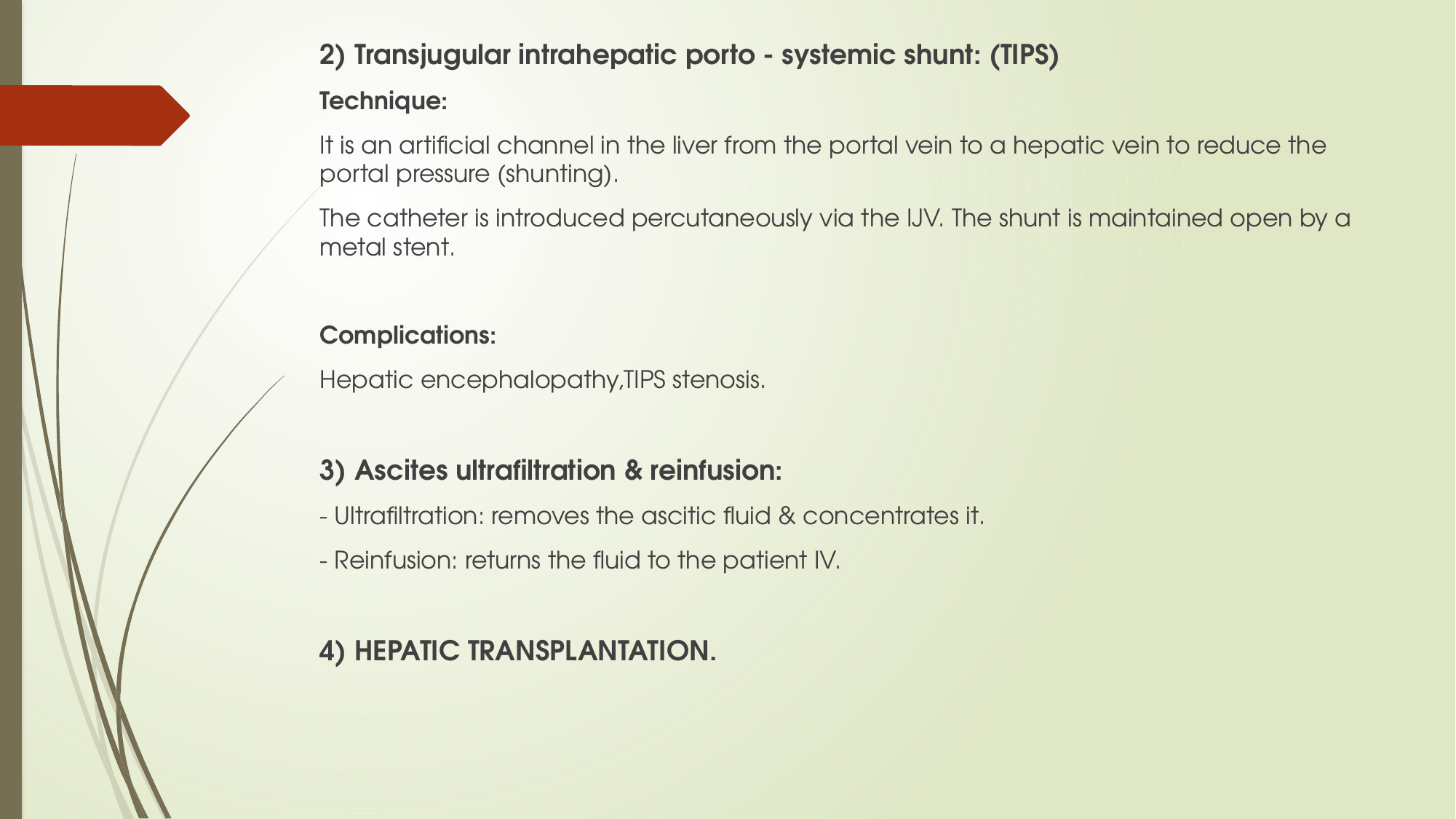

2) Transjugular intrahepatic porto - systemic shunt: (TIPS)
Technique:
It is an artificial channel in the liver from the portal vein to a hepatic vein to reduce the portal pressure (shunting).
The catheter is introduced percutaneously via the IJV. The shunt is maintained open by a metal stent.

Complications:
Hepatic encephalopathy,TIPS stenosis.

3) Ascites ultrafiltration & reinfusion:
- Ultrafiltration: removes the ascitic fluid & concentrates it.
- Reinfusion: returns the fluid to the patient IV.

4) HEPATIC TRANSPLANTATION.